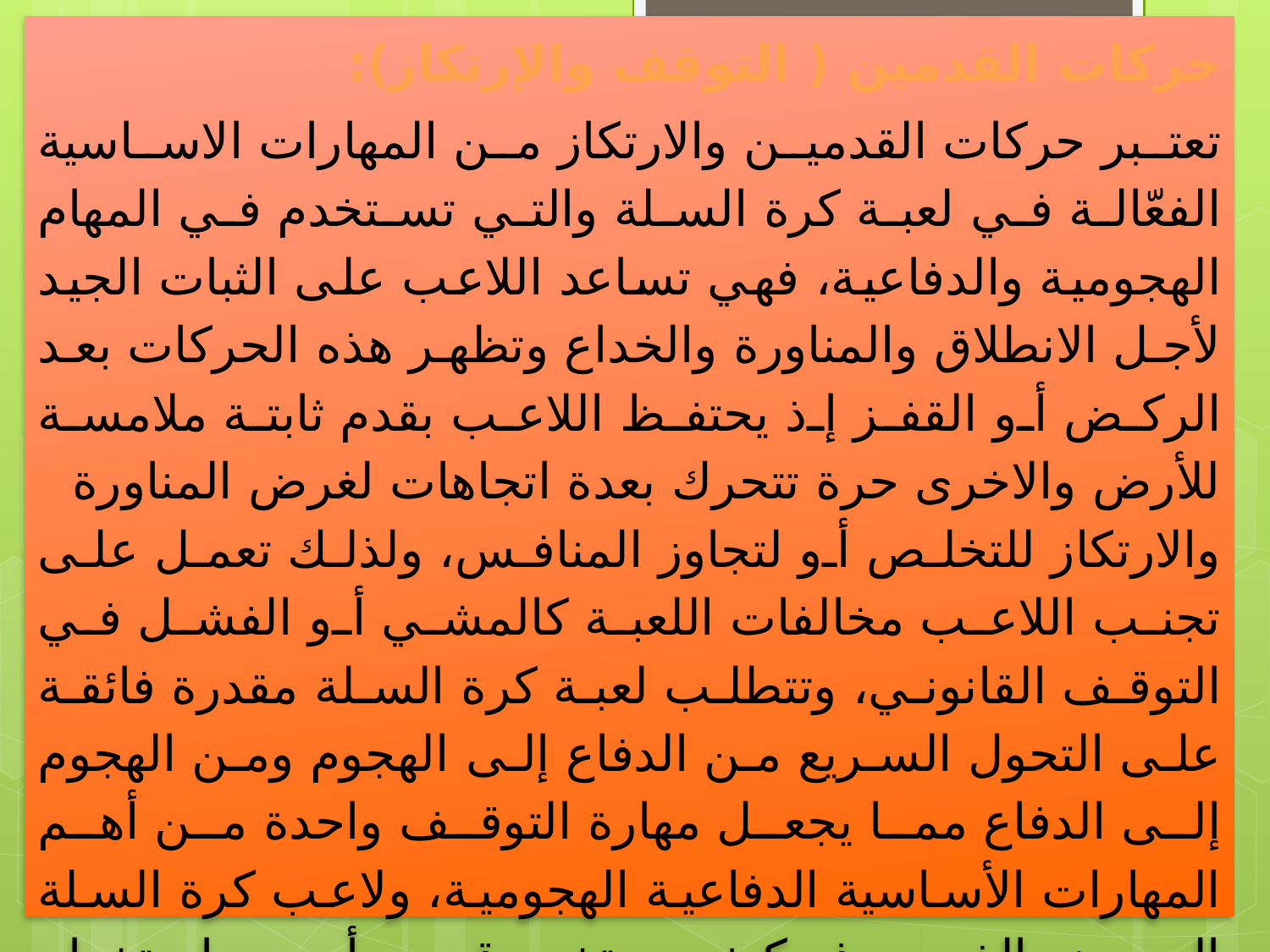

حركات القدمين ( التوقف والإرتكاز):
تعتبر حركات القدمين والارتكاز من المهارات الاساسية الفعّالة في لعبة كرة السلة والتي تستخدم في المهام الهجومية والدفاعية، فهي تساعد اللاعب على الثبات الجيد لأجل الانطلاق والمناورة والخداع وتظهر هذه الحركات بعد الركض أو القفز إذ يحتفظ اللاعب بقدم ثابتة ملامسة للأرض والاخرى حرة تتحرك بعدة اتجاهات لغرض المناورة والارتكاز للتخلص أو لتجاوز المنافس، ولذلك تعمل على تجنب اللاعب مخالفات اللعبة كالمشي أو الفشل في التوقف القانوني، وتتطلب لعبة كرة السلة مقدرة فائقة على التحول السريع من الدفاع إلى الهجوم ومن الهجوم إلى الدفاع مما يجعل مهارة التوقف واحدة من أهم المهارات الأساسية الدفاعية الهجومية، ولاعب كرة السلة الجيد هو الذي يعرف كيف يستخدم قدميه أحسن استخدام فيعرف كيف يجري فجأة وبسرعة وكيف يخدع المنافس دون إبطاء تدريجي في سرعته وهو يعرف كيف يرتكز على أي قدم ويستطيع تغيير اتجاهه وسرعته عند الحاجة.